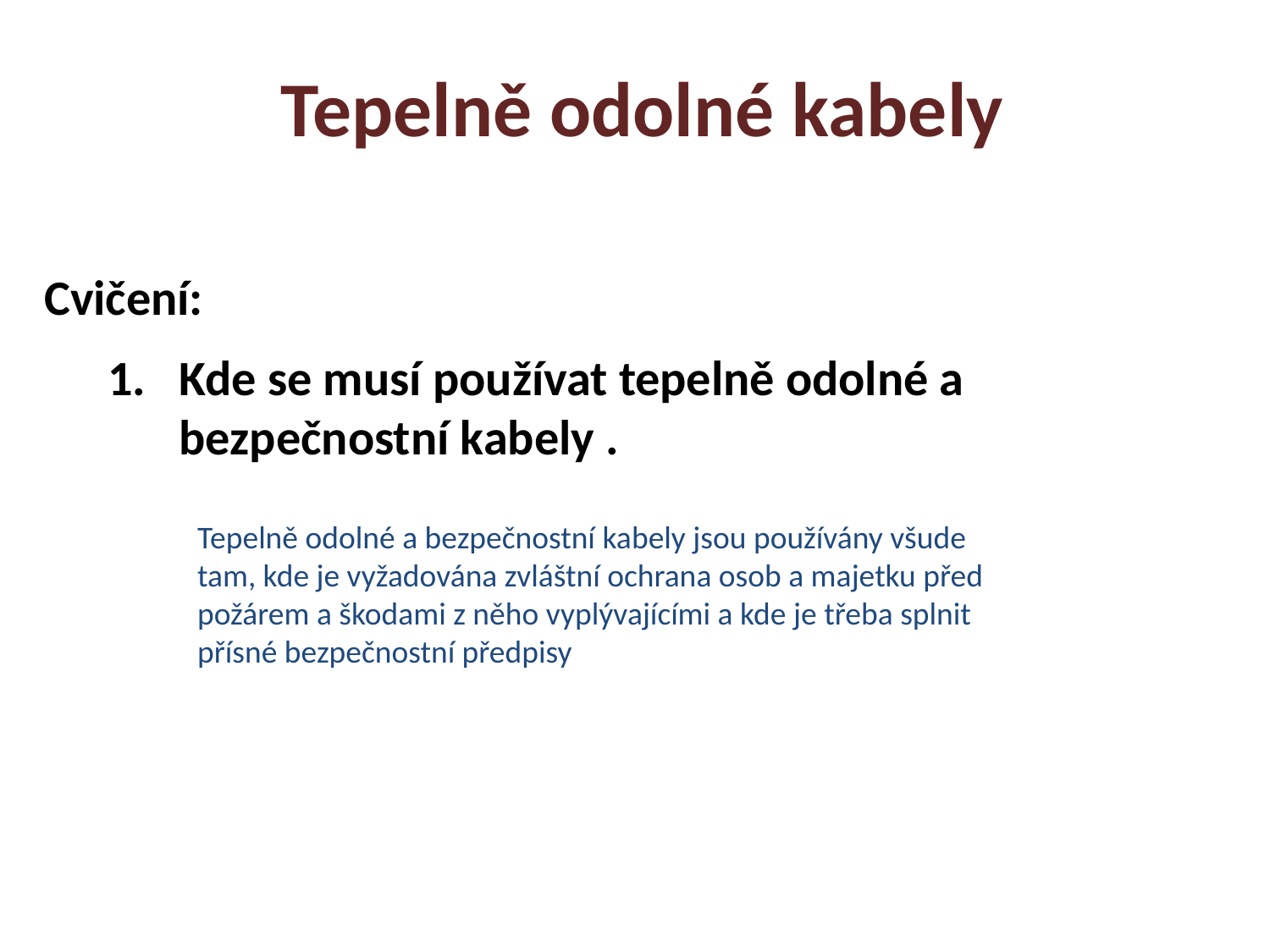

Tepelně odolné kabely
Cvičení:
Kde se musí používat tepelně odolné a bezpečnostní kabely .

Tepelně odolné a bezpečnostní kabely jsou používány všude tam, kde je vyžadována zvláštní ochrana osob a majetku před požárem a škodami z něho vyplývajícími a kde je třeba splnit přísné bezpečnostní předpisy